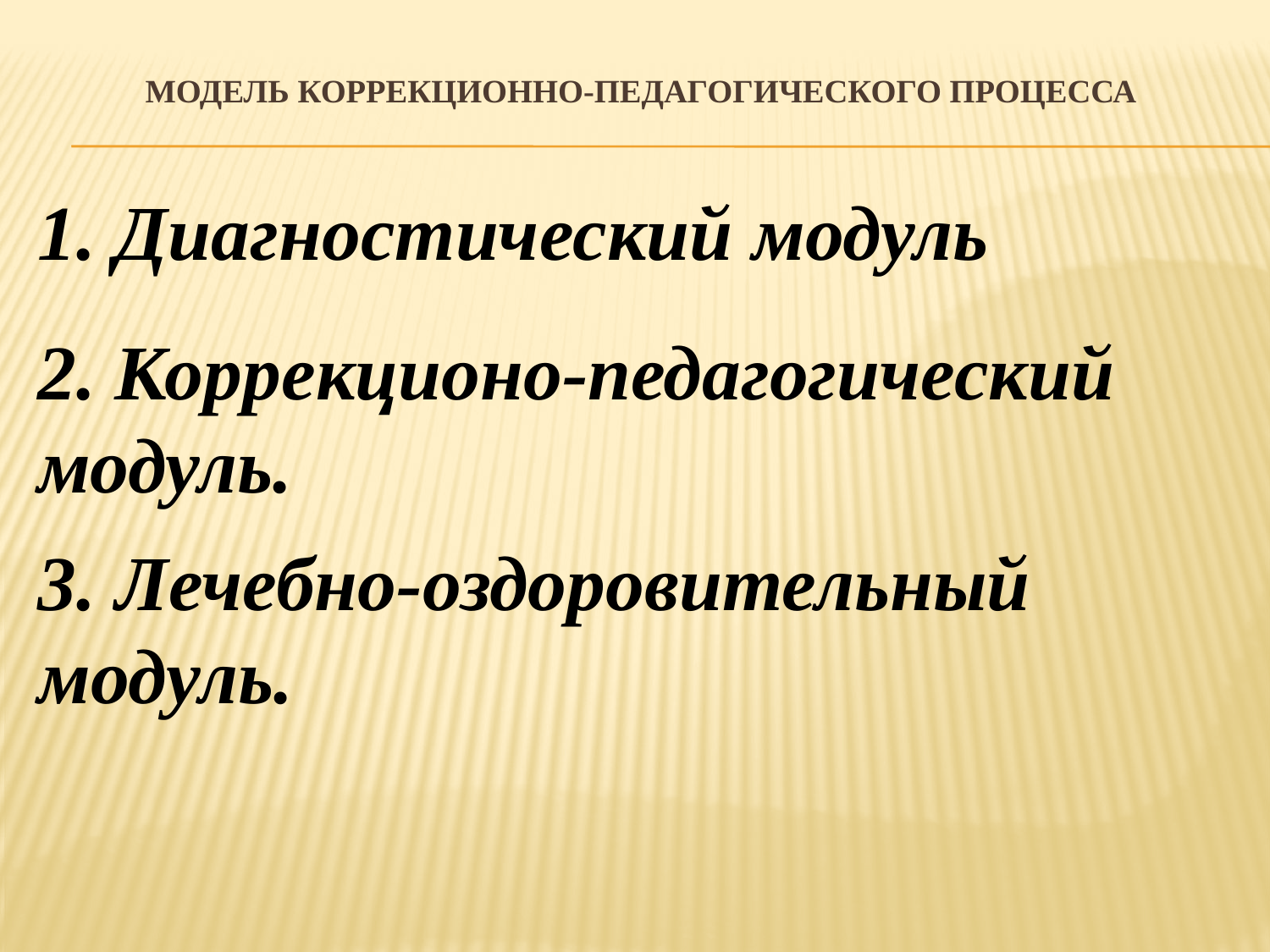

# Модель коррекционно-педагогического процесса
1. Диагностический модуль
2. Коррекционо-педагогический модуль.
3. Лечебно-оздоровительный модуль.